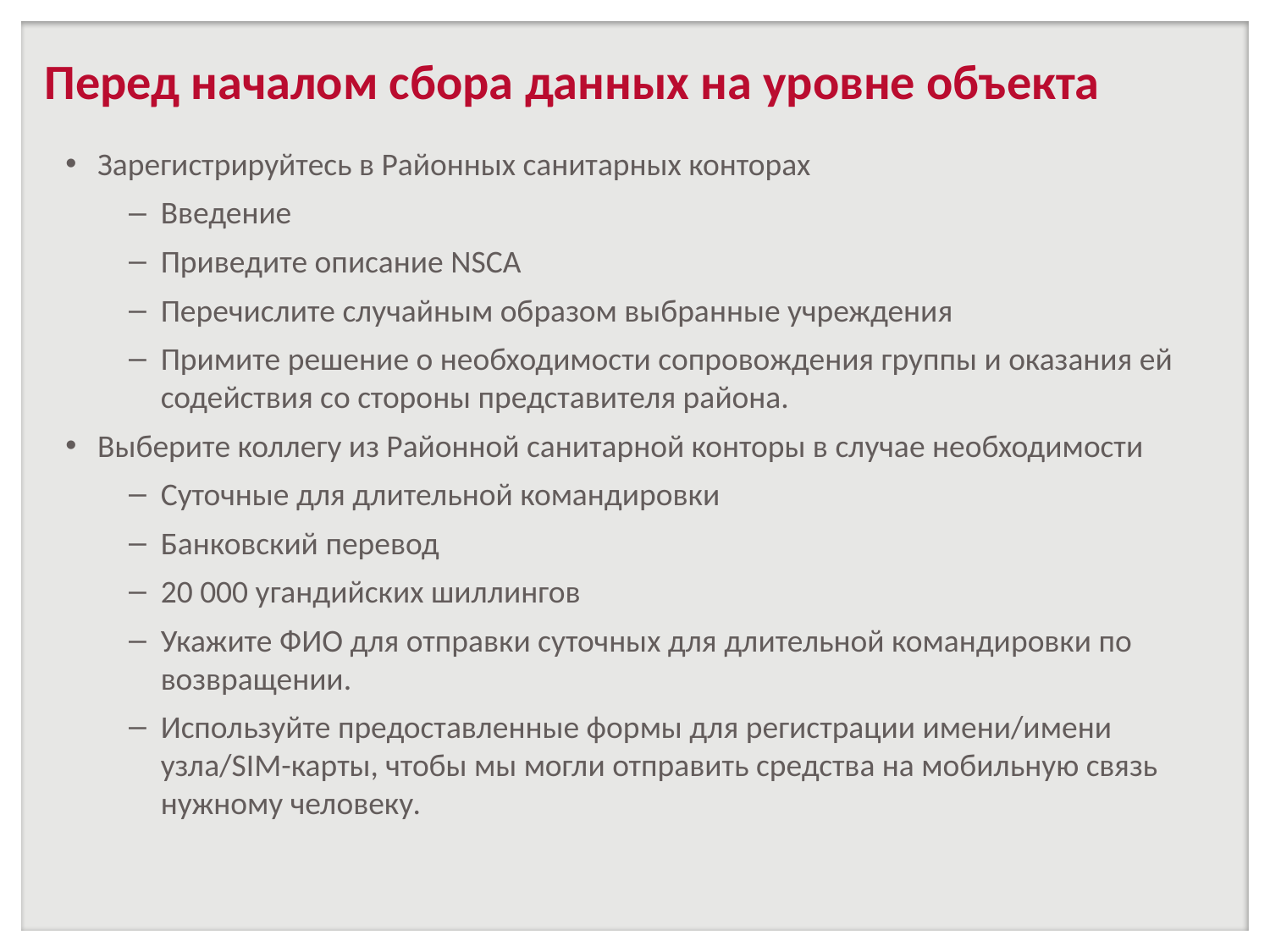

# Перед началом сбора данных на уровне объекта
Зарегистрируйтесь в Районных санитарных конторах
Введение
Приведите описание NSCA
Перечислите случайным образом выбранные учреждения
Примите решение о необходимости сопровождения группы и оказания ей содействия со стороны представителя района.
Выберите коллегу из Районной санитарной конторы в случае необходимости
Суточные для длительной командировки
Банковский перевод
20 000 угандийских шиллингов
Укажите ФИО для отправки суточных для длительной командировки по возвращении.
Используйте предоставленные формы для регистрации имени/имени узла/SIM-карты, чтобы мы могли отправить средства на мобильную связь нужному человеку.